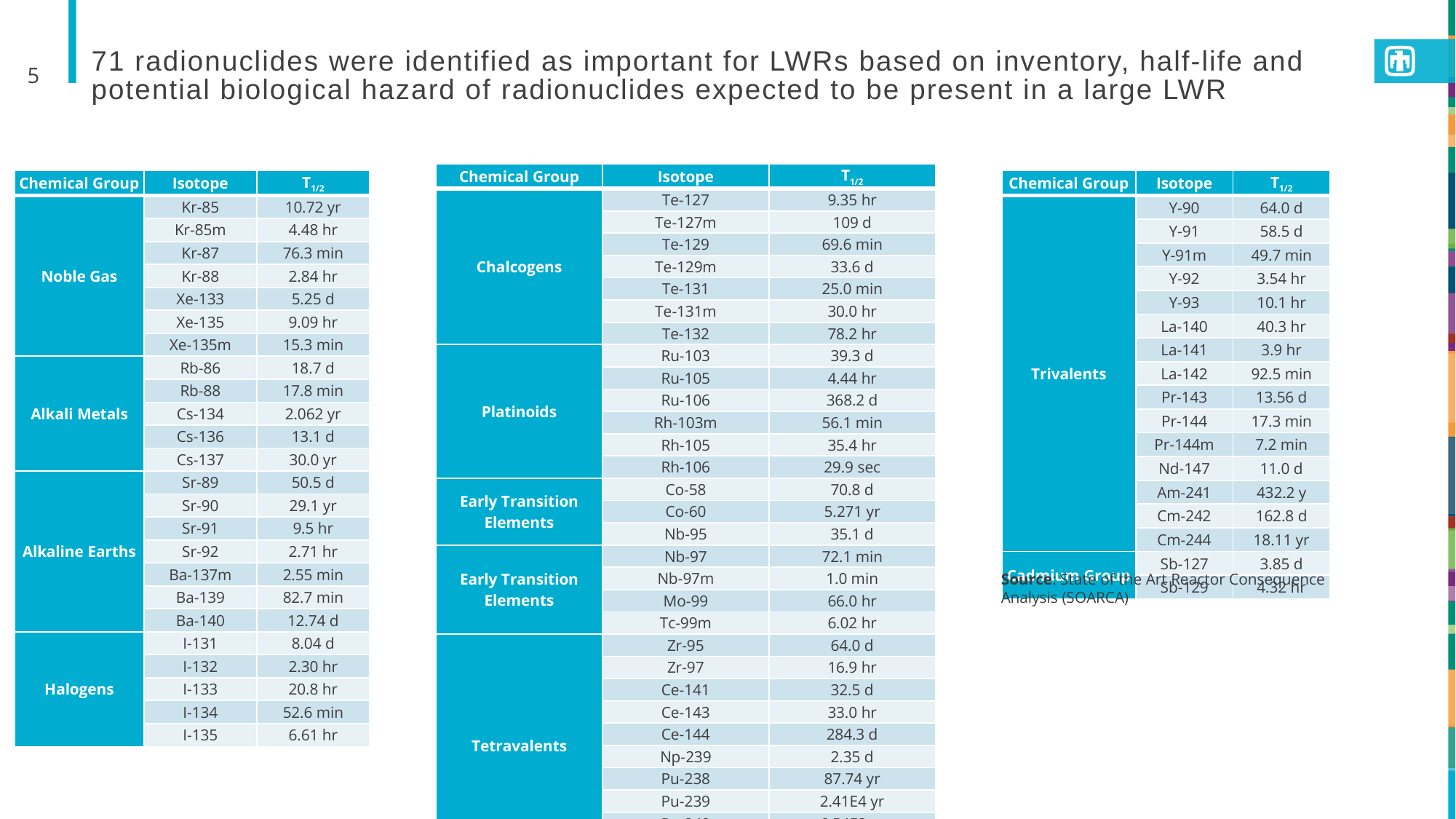

5
# 71 radionuclides were identified as important for LWRs based on inventory, half-life and potential biological hazard of radionuclides expected to be present in a large LWR
| Chemical Group | Isotope | T1/2 |
| --- | --- | --- |
| Chalcogens | Te-127 | 9.35 hr |
|  | Te-127m | 109 d |
|  | Te-129 | 69.6 min |
|  | Te-129m | 33.6 d |
|  | Te-131 | 25.0 min |
|  | Te-131m | 30.0 hr |
|  | Te-132 | 78.2 hr |
| Platinoids | Ru-103 | 39.3 d |
|  | Ru-105 | 4.44 hr |
|  | Ru-106 | 368.2 d |
|  | Rh-103m | 56.1 min |
|  | Rh-105 | 35.4 hr |
|  | Rh-106 | 29.9 sec |
| Early Transition Elements | Co-58 | 70.8 d |
|  | Co-60 | 5.271 yr |
|  | Nb-95 | 35.1 d |
| Early Transition Elements | Nb-97 | 72.1 min |
|  | Nb-97m | 1.0 min |
|  | Mo-99 | 66.0 hr |
|  | Tc-99m | 6.02 hr |
| Tetravalents | Zr-95 | 64.0 d |
|  | Zr-97 | 16.9 hr |
|  | Ce-141 | 32.5 d |
|  | Ce-143 | 33.0 hr |
|  | Ce-144 | 284.3 d |
|  | Np-239 | 2.35 d |
|  | Pu-238 | 87.74 yr |
|  | Pu-239 | 2.41E4 yr |
|  | Pu-240 | 6.54E3 yr |
|  | Pu-241 | 14.4 yr |
| Chemical Group | Isotope | T1/2 |
| --- | --- | --- |
| Noble Gas | Kr-85 | 10.72 yr |
|  | Kr-85m | 4.48 hr |
|  | Kr-87 | 76.3 min |
|  | Kr-88 | 2.84 hr |
|  | Xe-133 | 5.25 d |
|  | Xe-135 | 9.09 hr |
|  | Xe-135m | 15.3 min |
| Alkali Metals | Rb-86 | 18.7 d |
|  | Rb-88 | 17.8 min |
|  | Cs-134 | 2.062 yr |
|  | Cs-136 | 13.1 d |
|  | Cs-137 | 30.0 yr |
| Alkaline Earths | Sr-89 | 50.5 d |
|  | Sr-90 | 29.1 yr |
|  | Sr-91 | 9.5 hr |
|  | Sr-92 | 2.71 hr |
|  | Ba-137m | 2.55 min |
|  | Ba-139 | 82.7 min |
|  | Ba-140 | 12.74 d |
| Halogens | I-131 | 8.04 d |
| Halogens | I-132 | 2.30 hr |
|  | I-133 | 20.8 hr |
|  | I-134 | 52.6 min |
|  | I-135 | 6.61 hr |
| Chemical Group | Isotope | T1/2 |
| --- | --- | --- |
| Trivalents | Y-90 | 64.0 d |
|  | Y-91 | 58.5 d |
|  | Y-91m | 49.7 min |
|  | Y-92 | 3.54 hr |
|  | Y-93 | 10.1 hr |
|  | La-140 | 40.3 hr |
| Trivalents | La-141 | 3.9 hr |
|  | La-142 | 92.5 min |
|  | Pr-143 | 13.56 d |
|  | Pr-144 | 17.3 min |
|  | Pr-144m | 7.2 min |
|  | Nd-147 | 11.0 d |
| Trivalents | Am-241 | 432.2 y |
|  | Cm-242 | 162.8 d |
|  | Cm-244 | 18.11 yr |
| Cadmium Group | Sb-127 | 3.85 d |
|  | Sb-129 | 4.32 hr |
Source: State of the Art Reactor Consequence Analysis (SOARCA)